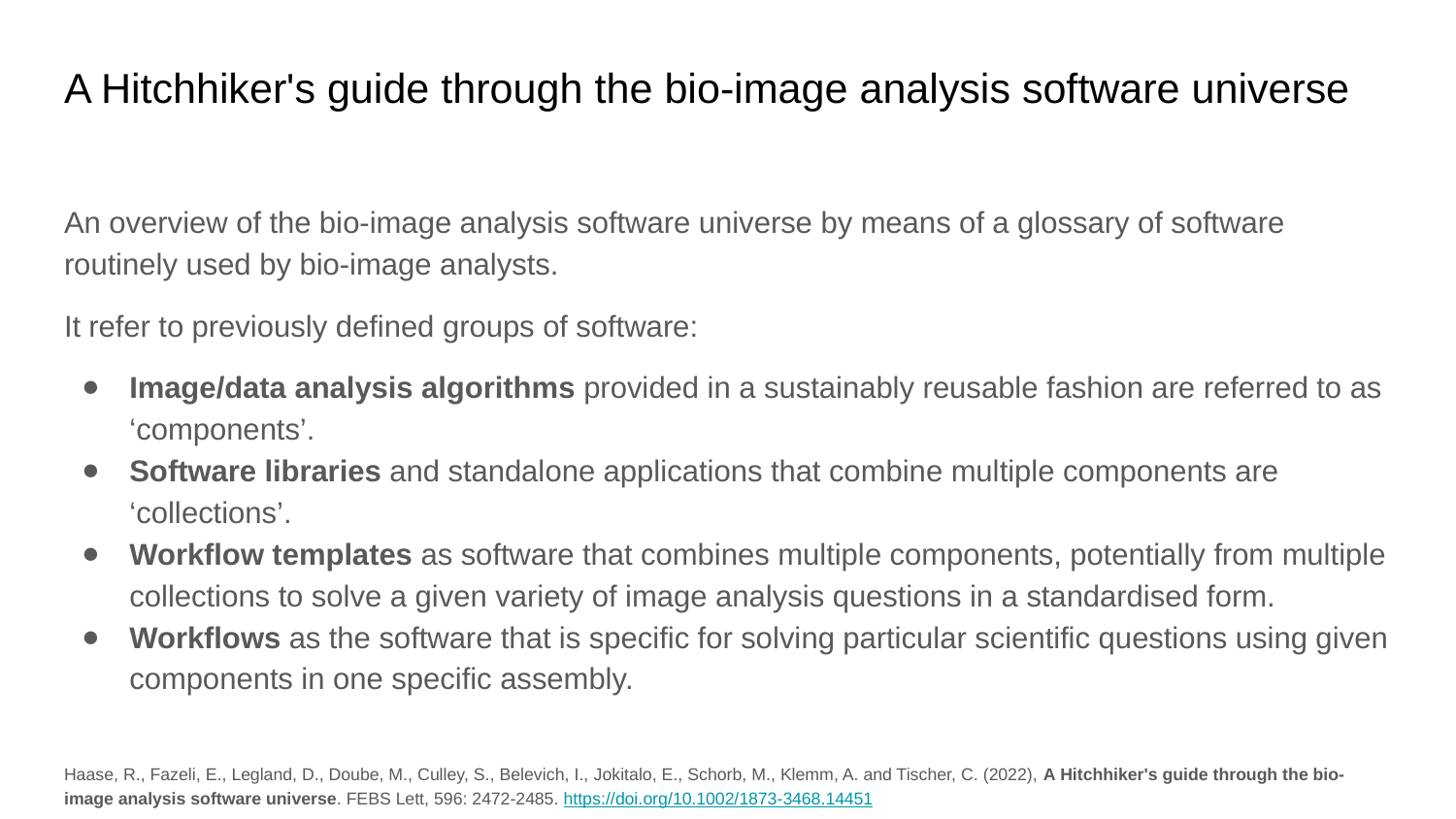

# A Hitchhiker's guide through the bio-image analysis software universe
An overview of the bio-image analysis software universe by means of a glossary of software routinely used by bio-image analysts.
It refer to previously defined groups of software:
Image/data analysis algorithms provided in a sustainably reusable fashion are referred to as ‘components’.
Software libraries and standalone applications that combine multiple components are ‘collections’.
Workflow templates as software that combines multiple components, potentially from multiple collections to solve a given variety of image analysis questions in a standardised form.
Workflows as the software that is specific for solving particular scientific questions using given components in one specific assembly.
Haase, R., Fazeli, E., Legland, D., Doube, M., Culley, S., Belevich, I., Jokitalo, E., Schorb, M., Klemm, A. and Tischer, C. (2022), A Hitchhiker's guide through the bio-image analysis software universe. FEBS Lett, 596: 2472-2485. https://doi.org/10.1002/1873-3468.14451